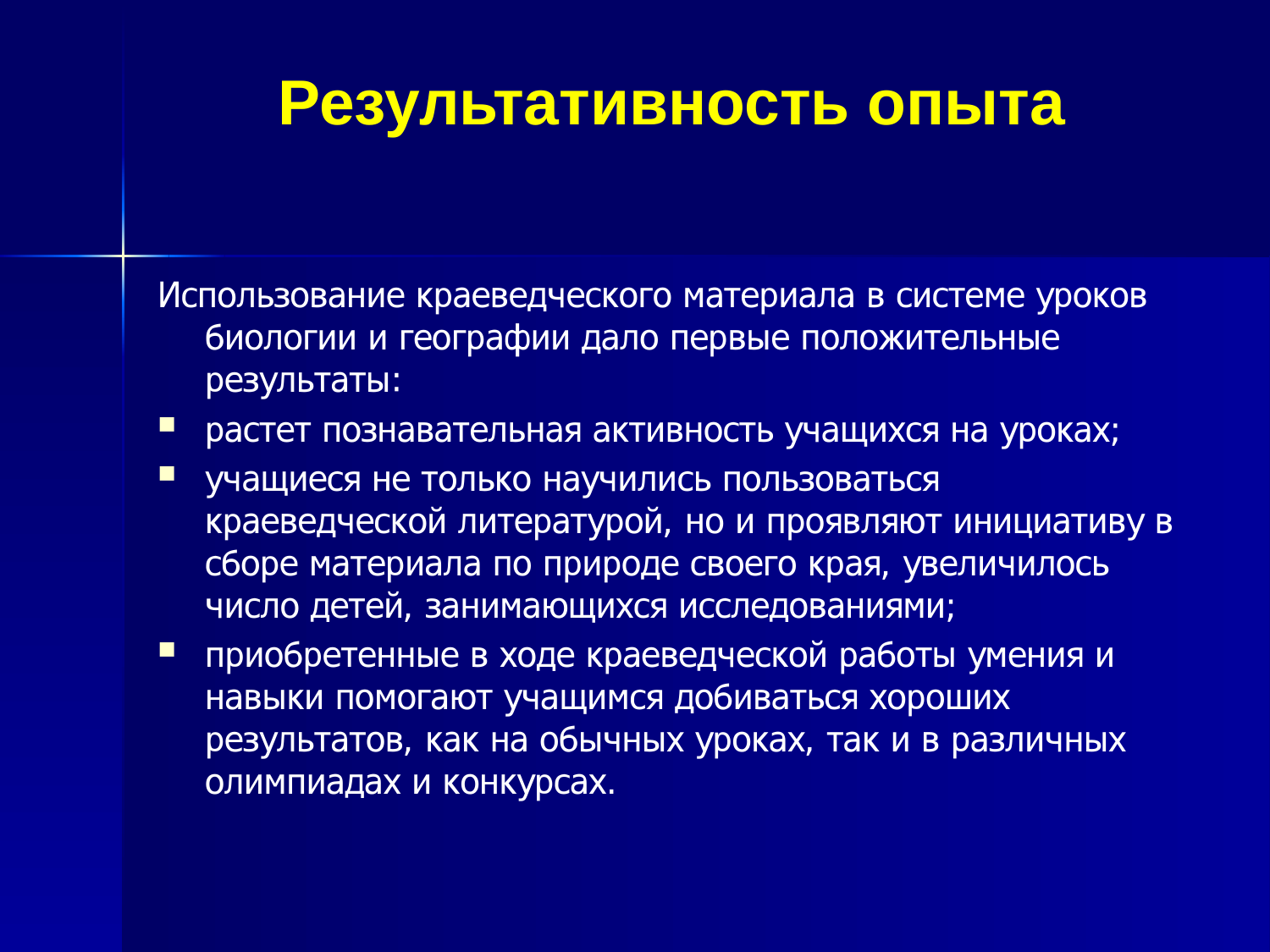

# Результативность опыта
Использование краеведческого материала в системе уроков биологии и географии дало первые положительные результаты:
растет познавательная активность учащихся на уроках;
учащиеся не только научились пользоваться краеведческой литературой, но и проявляют инициативу в сборе материала по природе своего края, увеличилось число детей, занимающихся исследованиями;
приобретенные в ходе краеведческой работы умения и навыки помогают учащимся добиваться хороших результатов, как на обычных уроках, так и в различных олимпиадах и конкурсах.